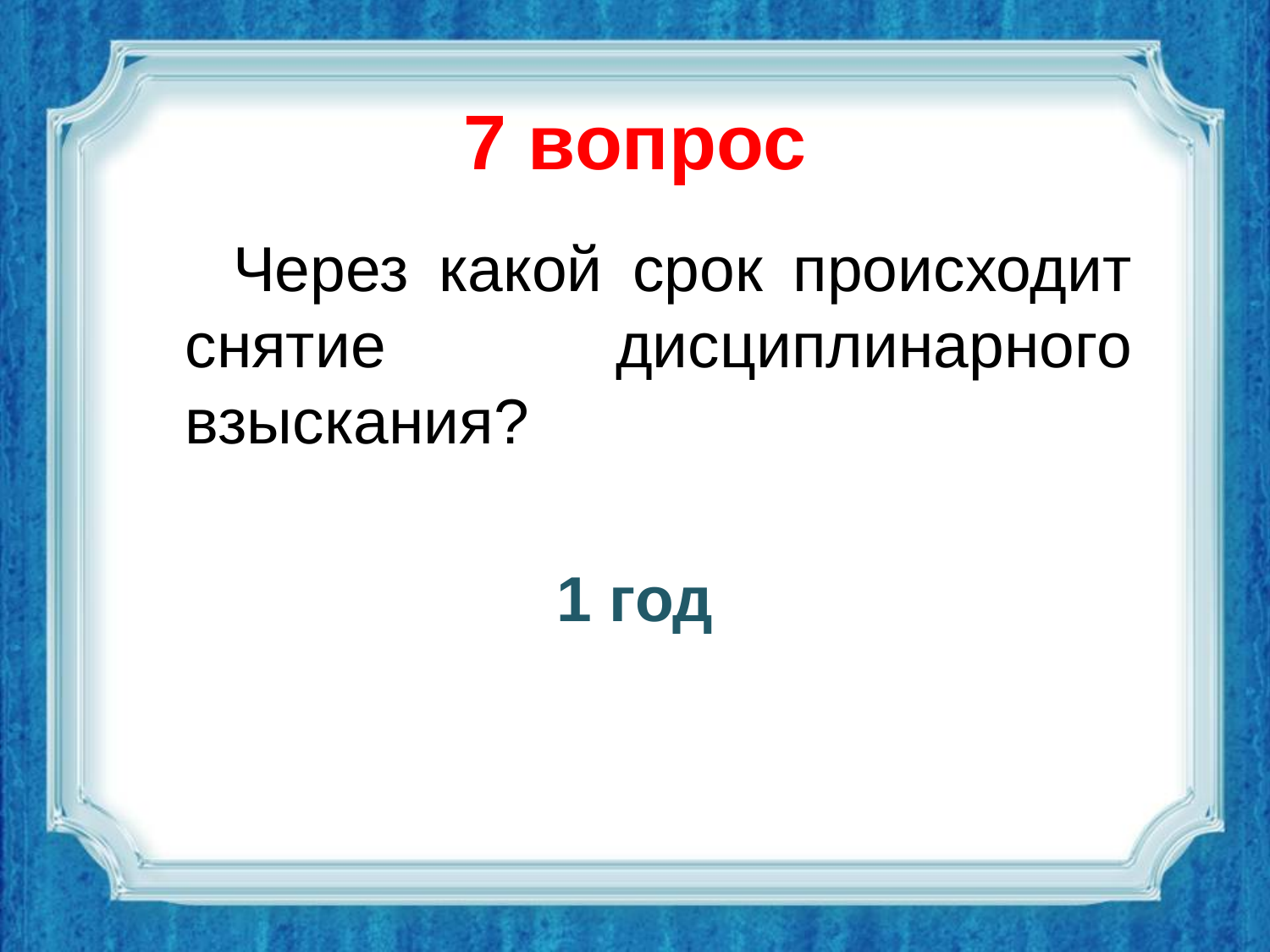

# 7 вопрос
Через какой срок происходит снятие дисциплинарного взыскания?

1 год